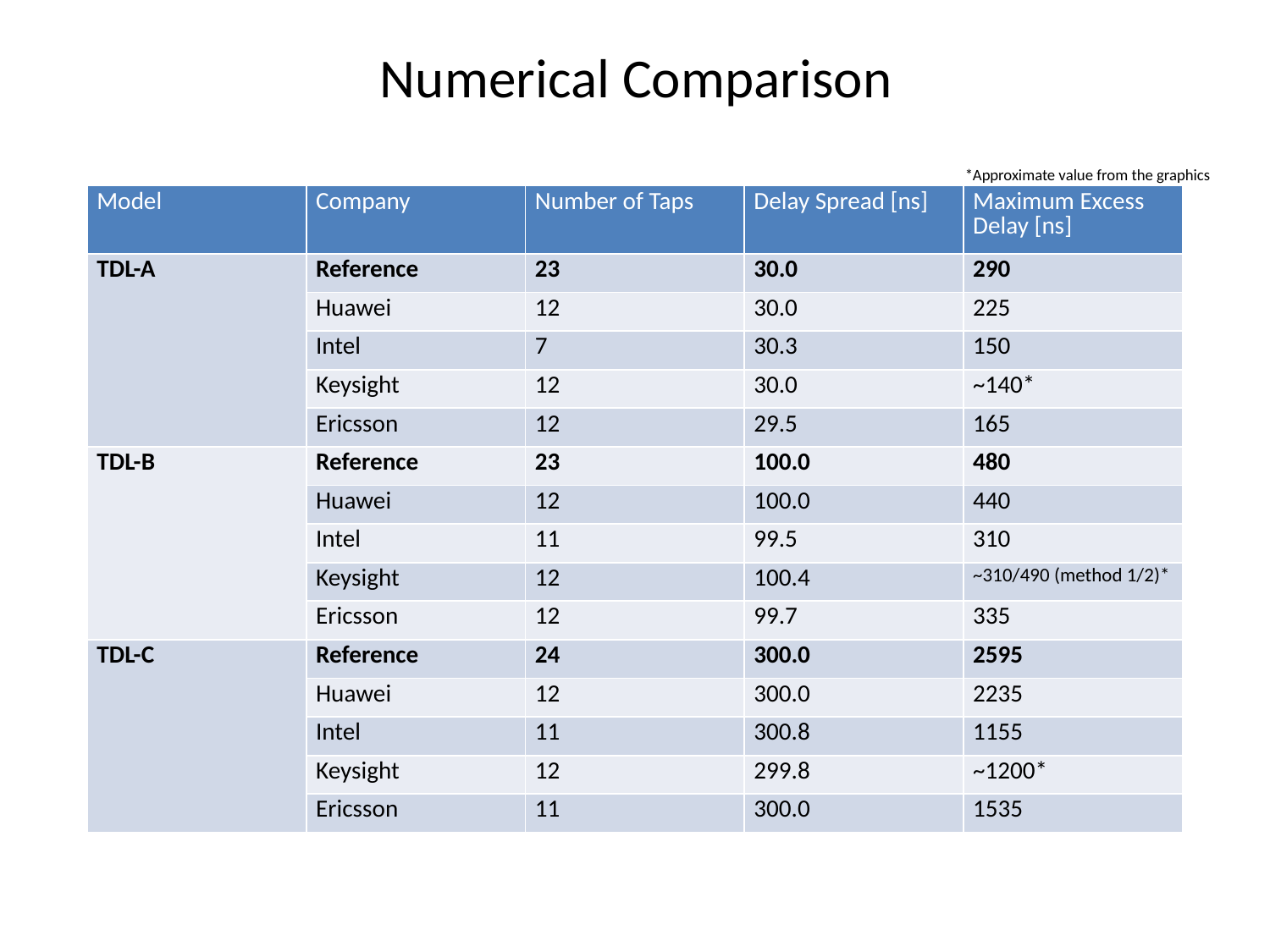

# Numerical Comparison
*Approximate value from the graphics
| Model | Company | Number of Taps | Delay Spread [ns] | Maximum Excess Delay [ns] |
| --- | --- | --- | --- | --- |
| TDL-A | Reference | 23 | 30.0 | 290 |
|  | Huawei | 12 | 30.0 | 225 |
|  | Intel | 7 | 30.3 | 150 |
|  | Keysight | 12 | 30.0 | ~140\* |
|  | Ericsson | 12 | 29.5 | 165 |
| TDL-B | Reference | 23 | 100.0 | 480 |
|  | Huawei | 12 | 100.0 | 440 |
|  | Intel | 11 | 99.5 | 310 |
|  | Keysight | 12 | 100.4 | ~310/490 (method 1/2)\* |
|  | Ericsson | 12 | 99.7 | 335 |
| TDL-C | Reference | 24 | 300.0 | 2595 |
|  | Huawei | 12 | 300.0 | 2235 |
|  | Intel | 11 | 300.8 | 1155 |
|  | Keysight | 12 | 299.8 | ~1200\* |
|  | Ericsson | 11 | 300.0 | 1535 |